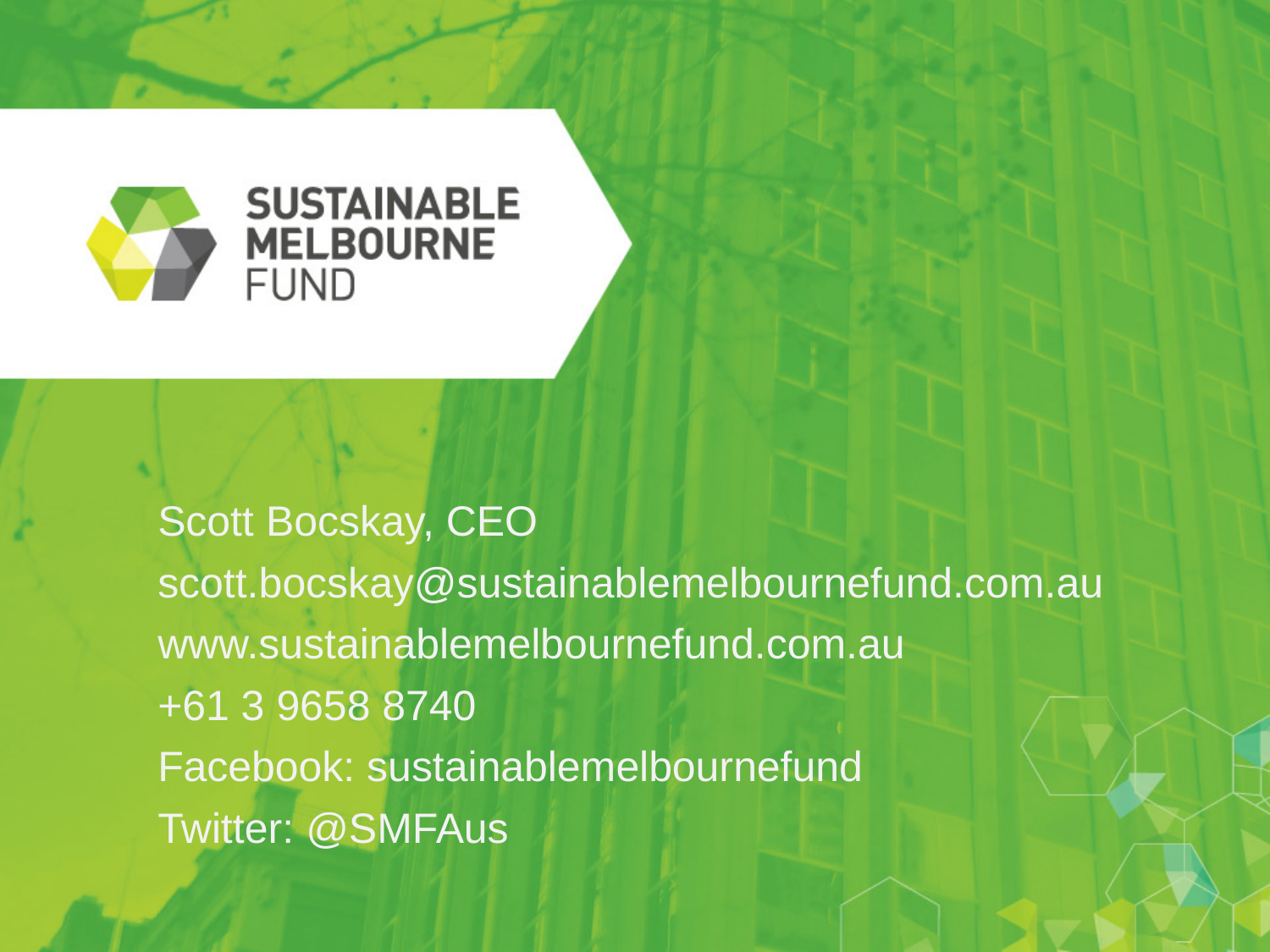

Scott Bocskay, CEO
scott.bocskay@sustainablemelbournefund.com.au
www.sustainablemelbournefund.com.au
+61 3 9658 8740
Facebook: sustainablemelbournefund
Twitter: @SMFAus